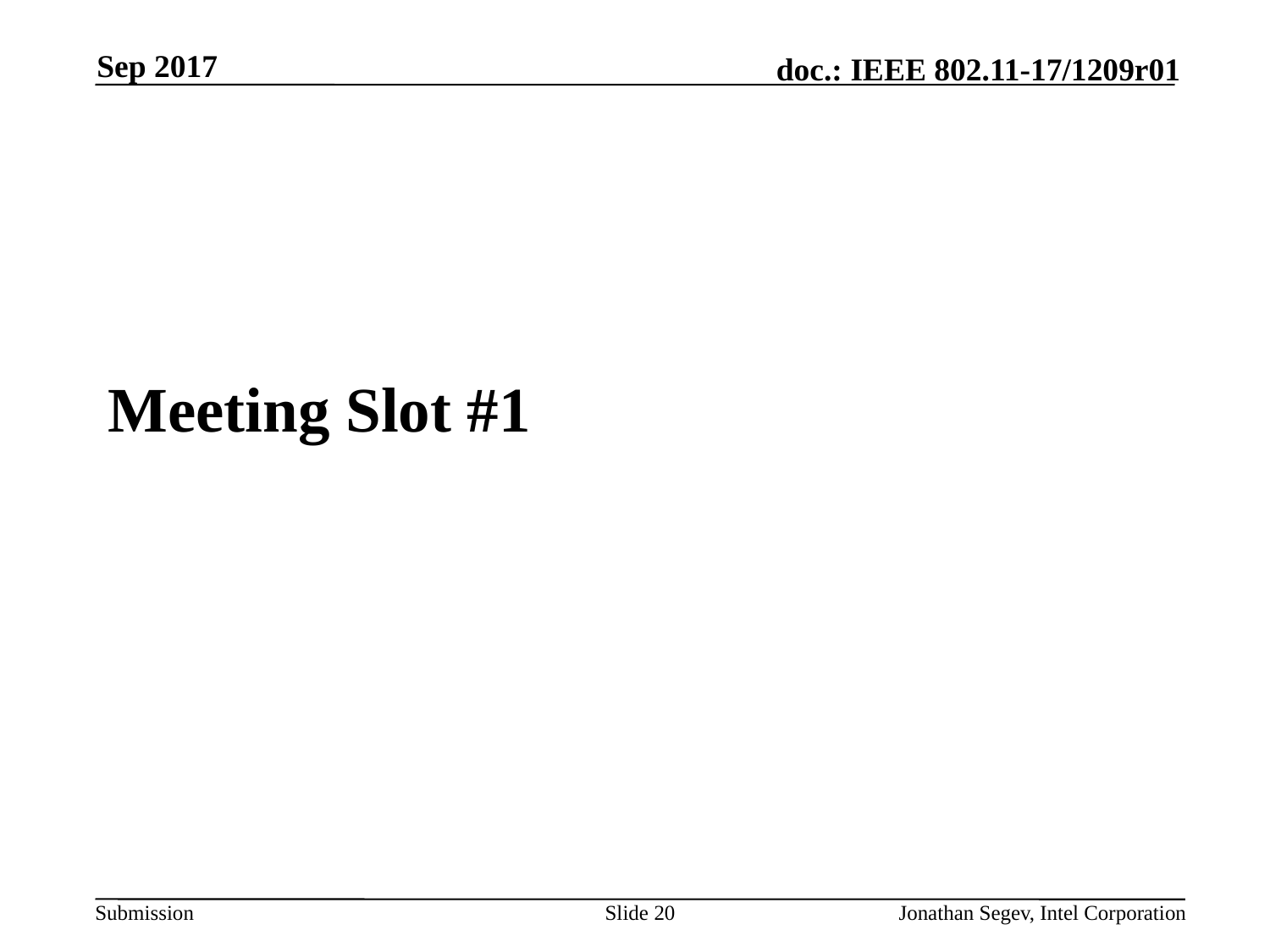

Sep 2017
#

Meeting Slot #1

Slide 20
Jonathan Segev, Intel Corporation